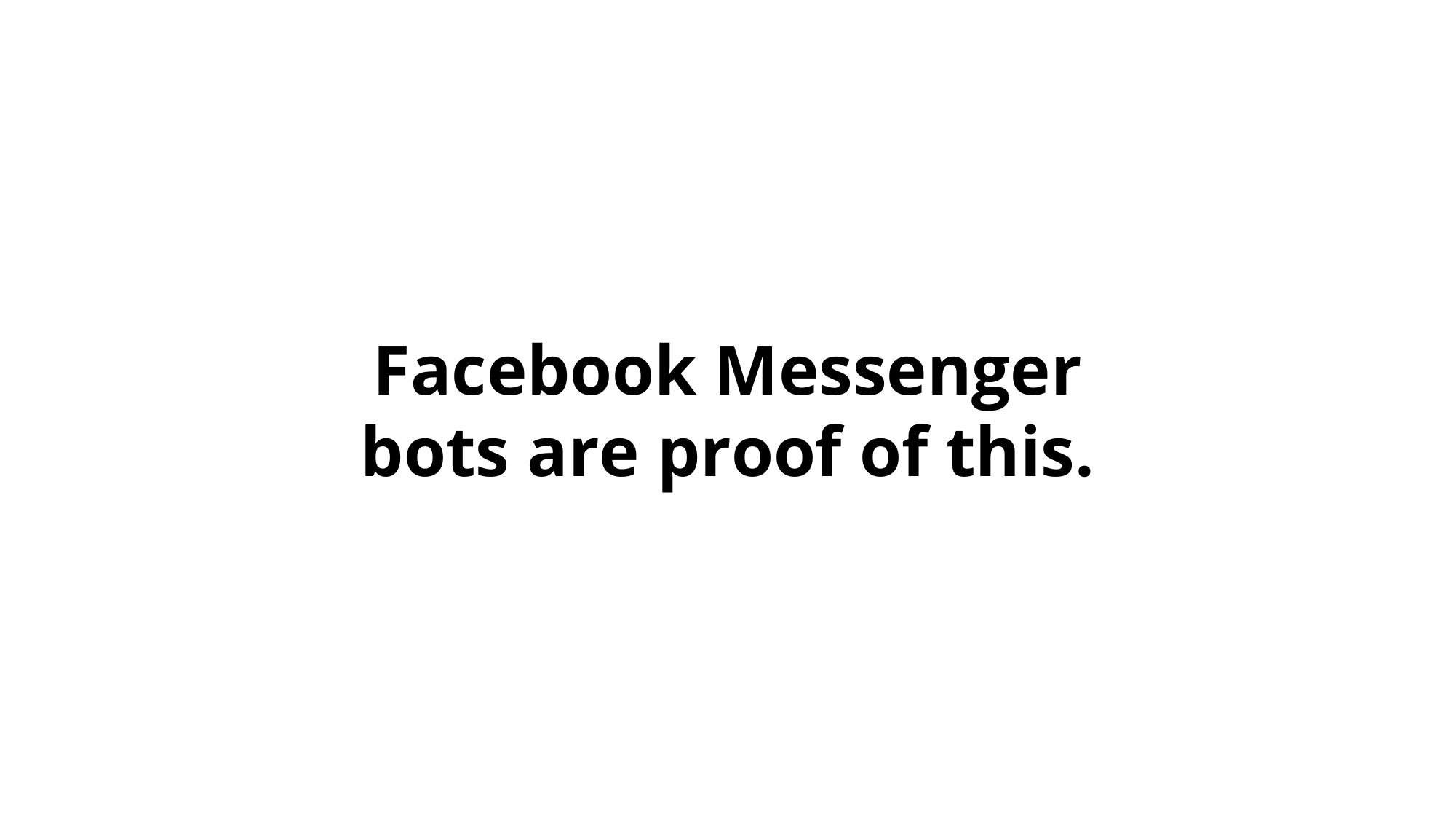

Facebook Messenger bots are proof of this.